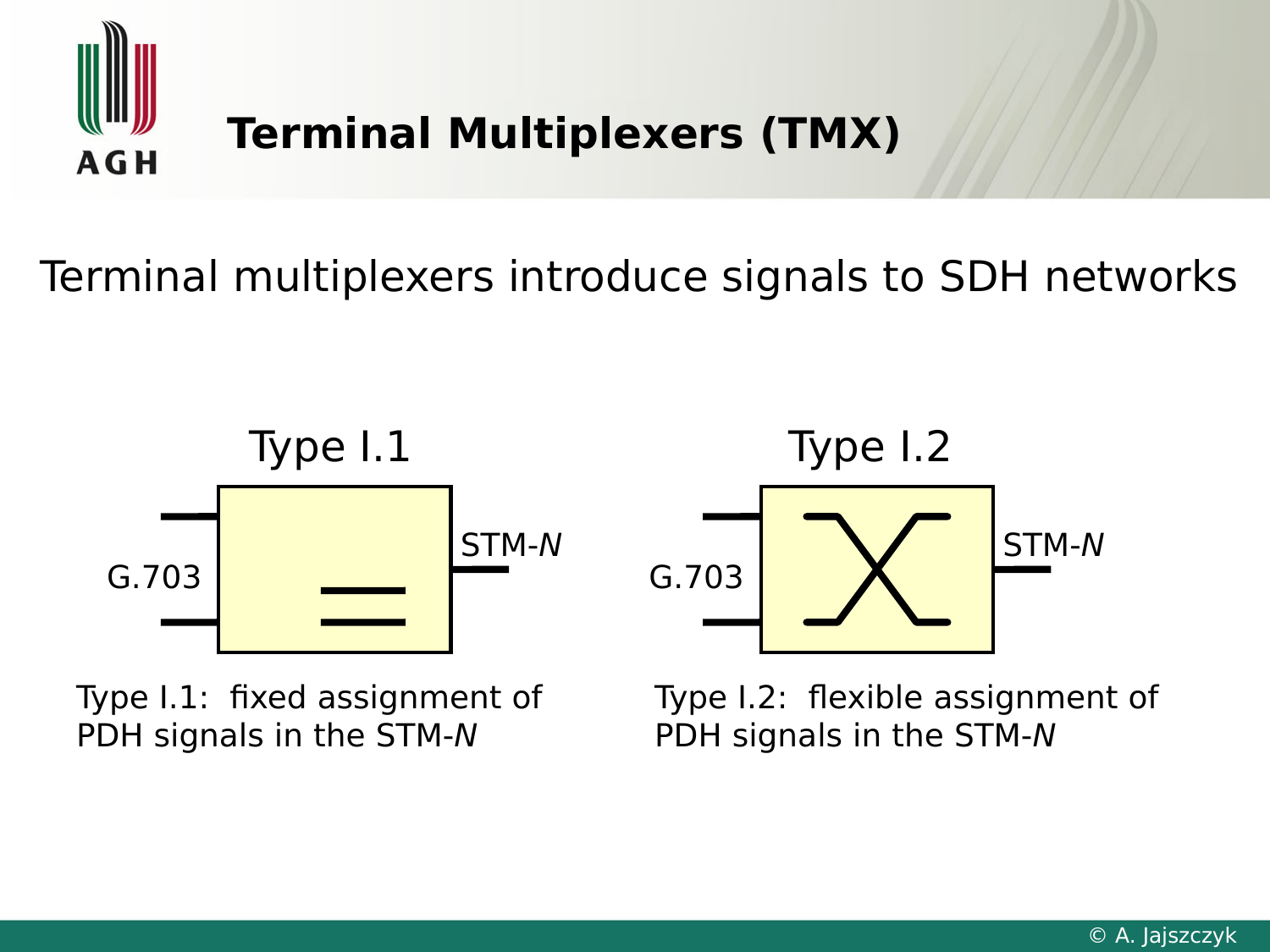

# Terminal Multiplexers (TMX)
Terminal multiplexers introduce signals to SDH networks
Type I.1

STM-N
G.703

Type I.1:  fixed assignment of PDH signals in the STM-N
Type I.2

STM-N
G.703

Type I.2:  flexible assignment of PDH signals in the STM-N